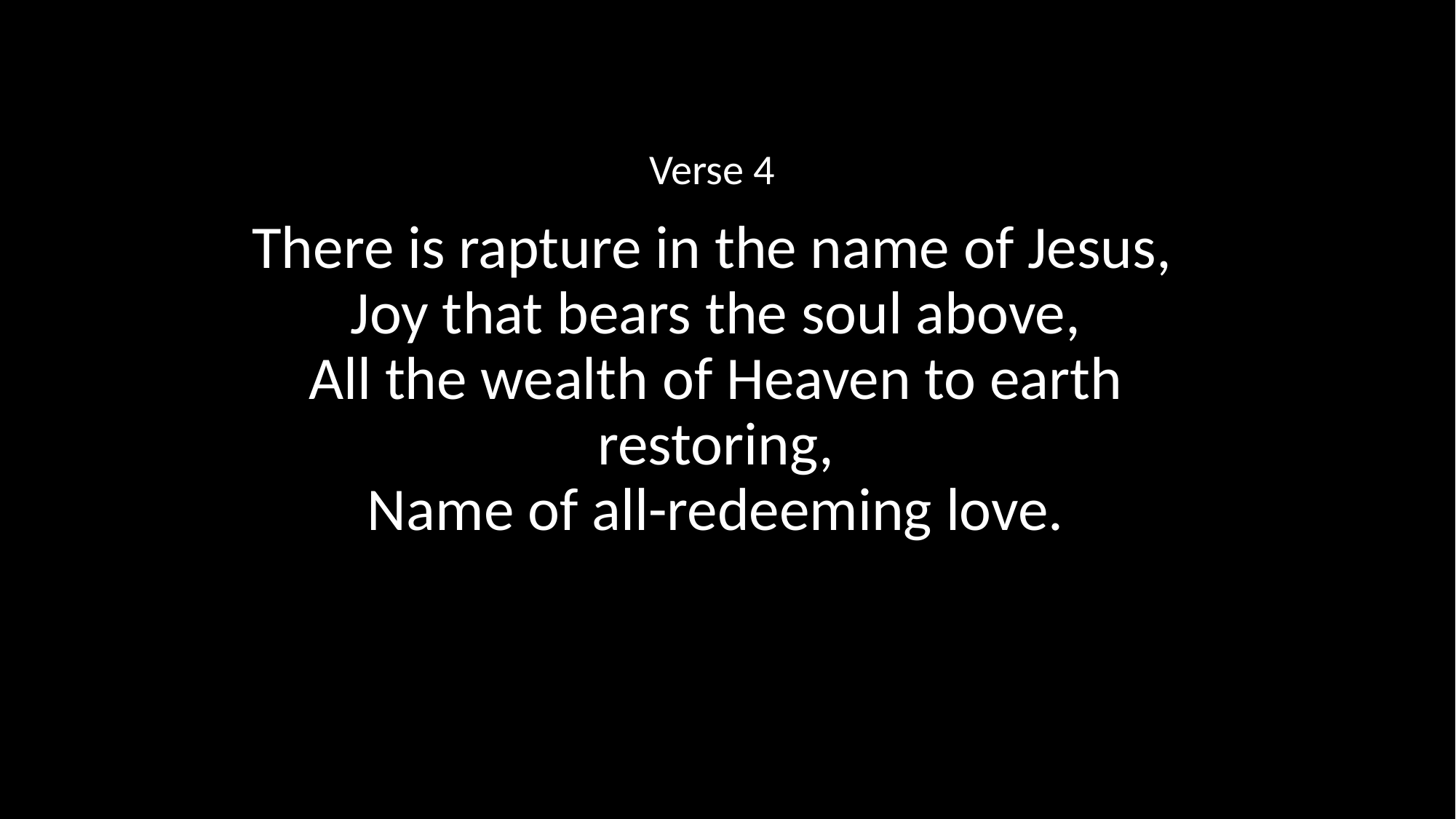

Verse 4
There is rapture in the name of Jesus,
Joy that bears the soul above,
All the wealth of Heaven to earth restoring,
Name of all-redeeming love.